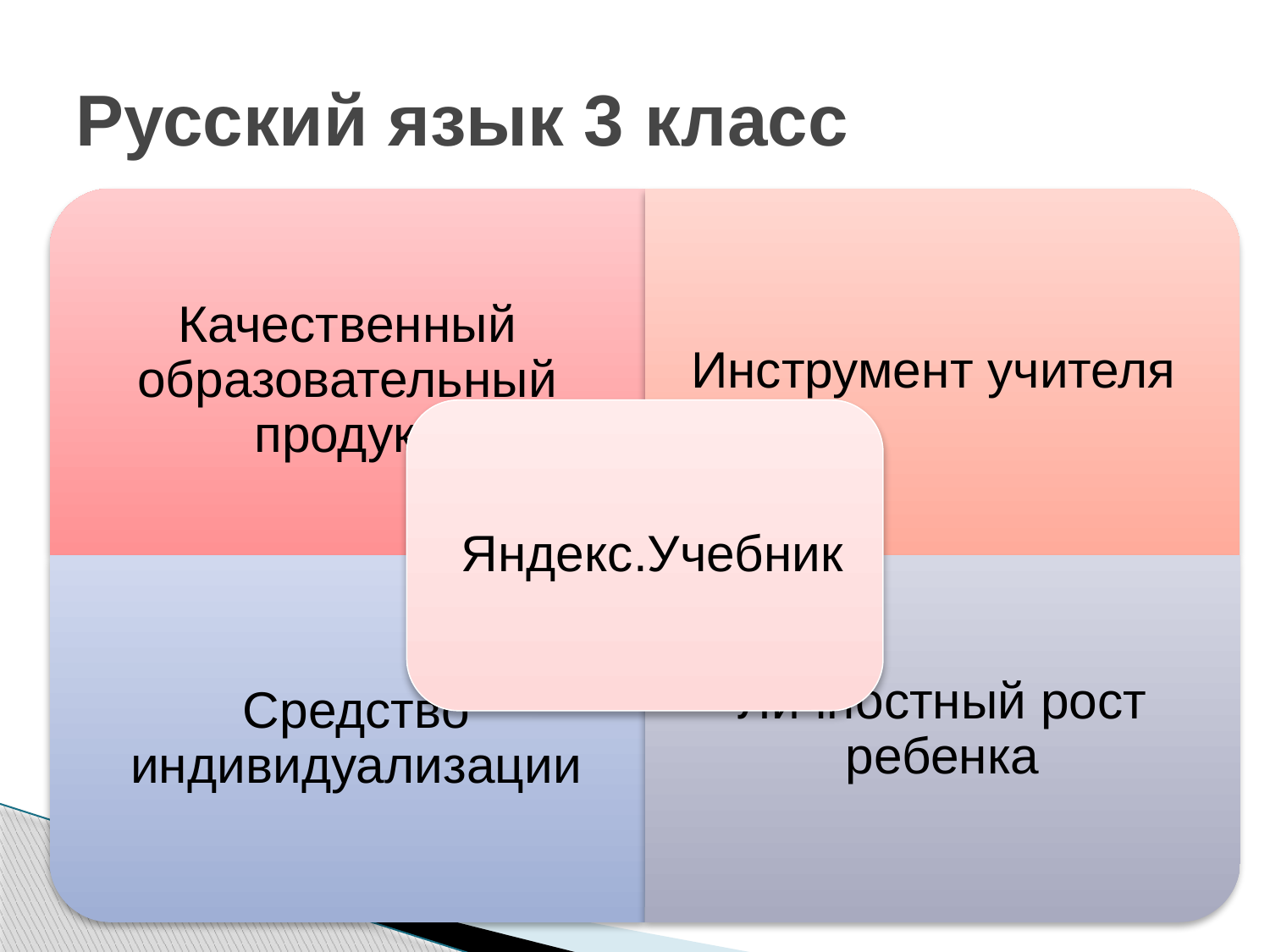

# Русский язык 3 класс
Качественный образовательный продукт
Инструмент учителя
Средство индивидуализации
Личностный рост ребенка
Яндекс.Учебник